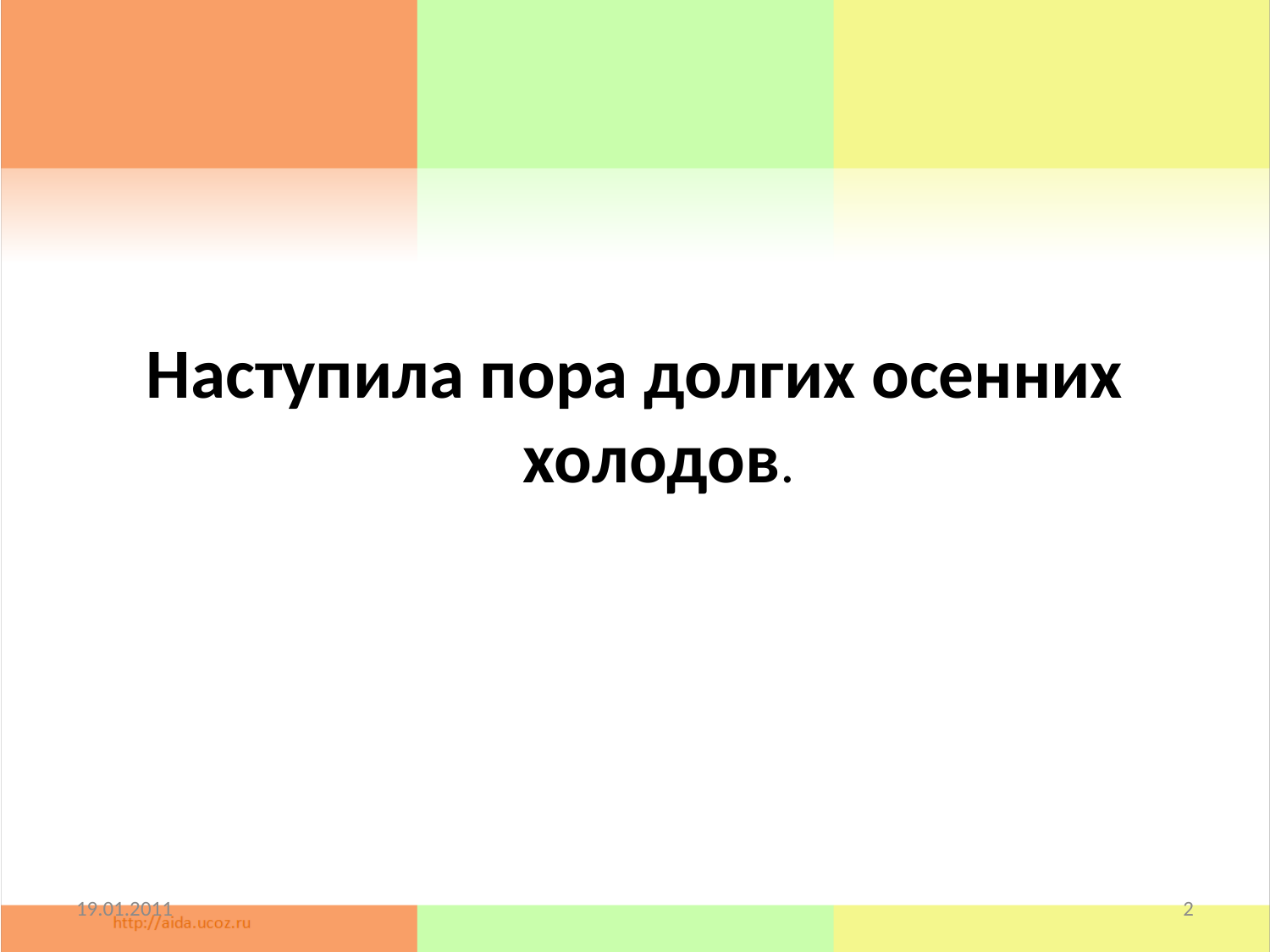

#

Наступила пора долгих осенних холодов.
19.01.2011
2